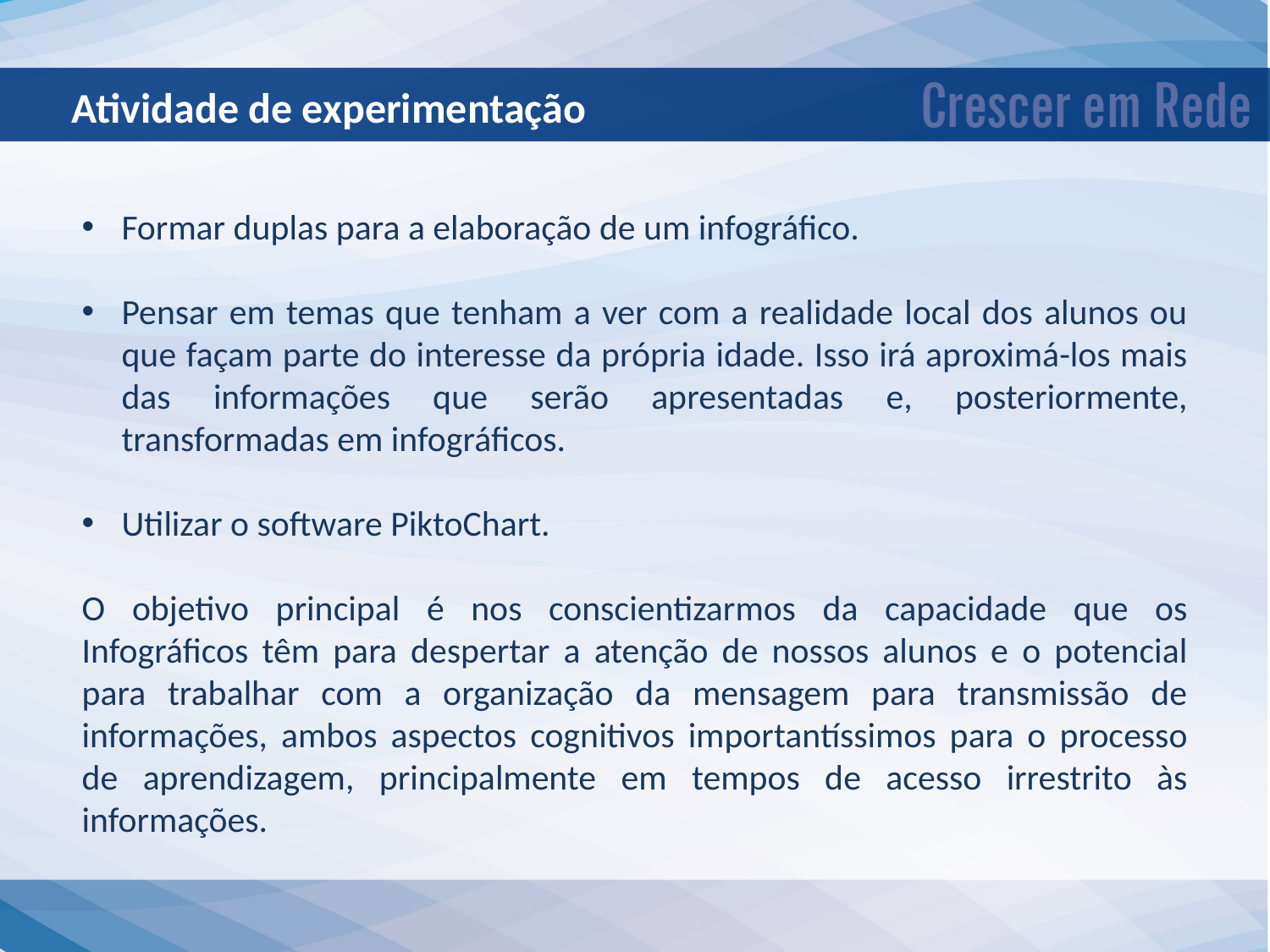

Atividade de experimentação
Formar duplas para a elaboração de um infográfico.

Pensar em temas que tenham a ver com a realidade local dos alunos ou que façam parte do interesse da própria idade. Isso irá aproximá-los mais das informações que serão apresentadas e, posteriormente, transformadas em infográficos.

Utilizar o software PiktoChart.

O objetivo principal é nos conscientizarmos da capacidade que os Infográficos têm para despertar a atenção de nossos alunos e o potencial para trabalhar com a organização da mensagem para transmissão de informações, ambos aspectos cognitivos importantíssimos para o processo de aprendizagem, principalmente em tempos de acesso irrestrito às informações.